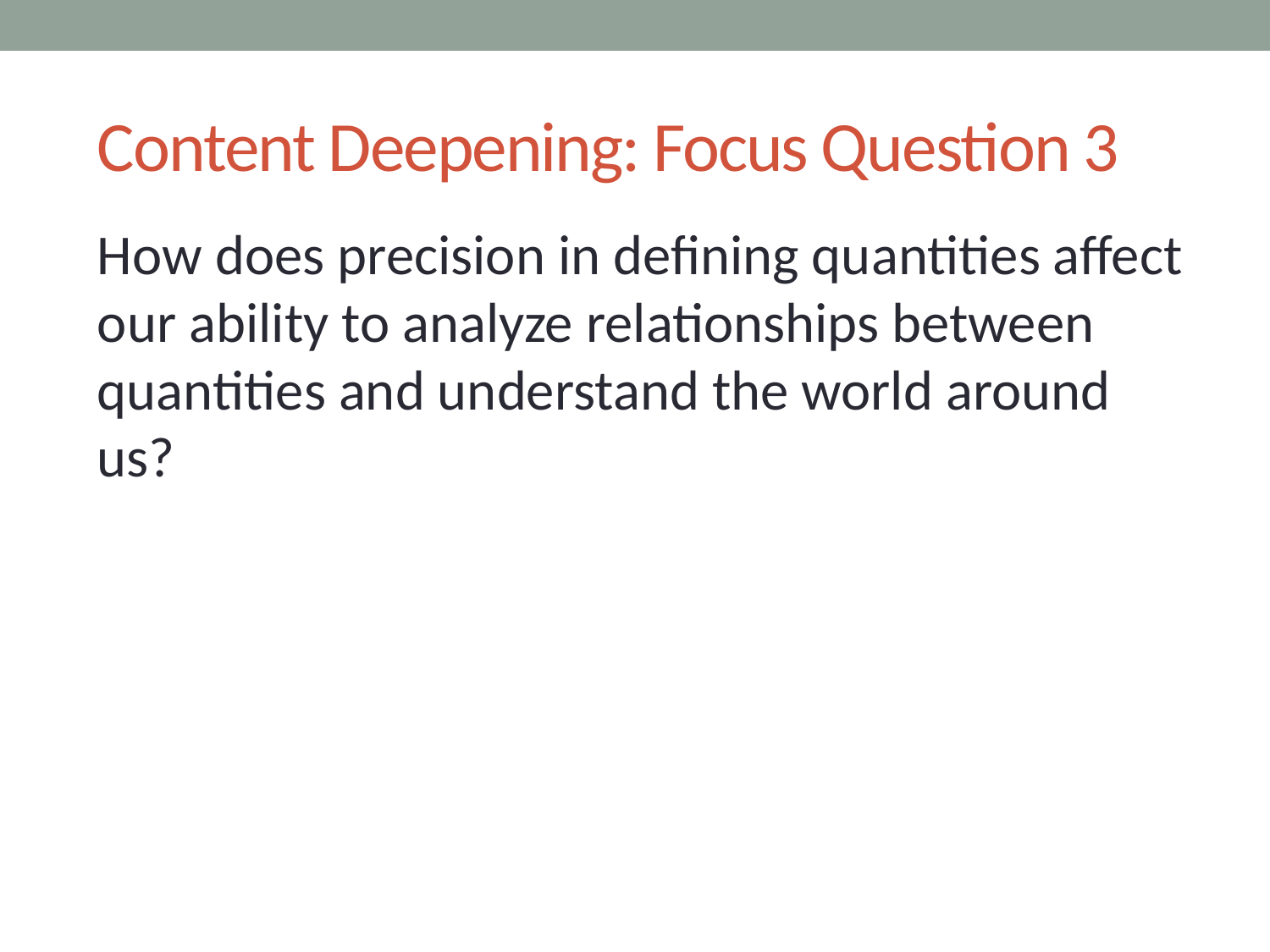

# Content Deepening: Focus Question 3
How does precision in defining quantities affect our ability to analyze relationships between quantities and understand the world around us?